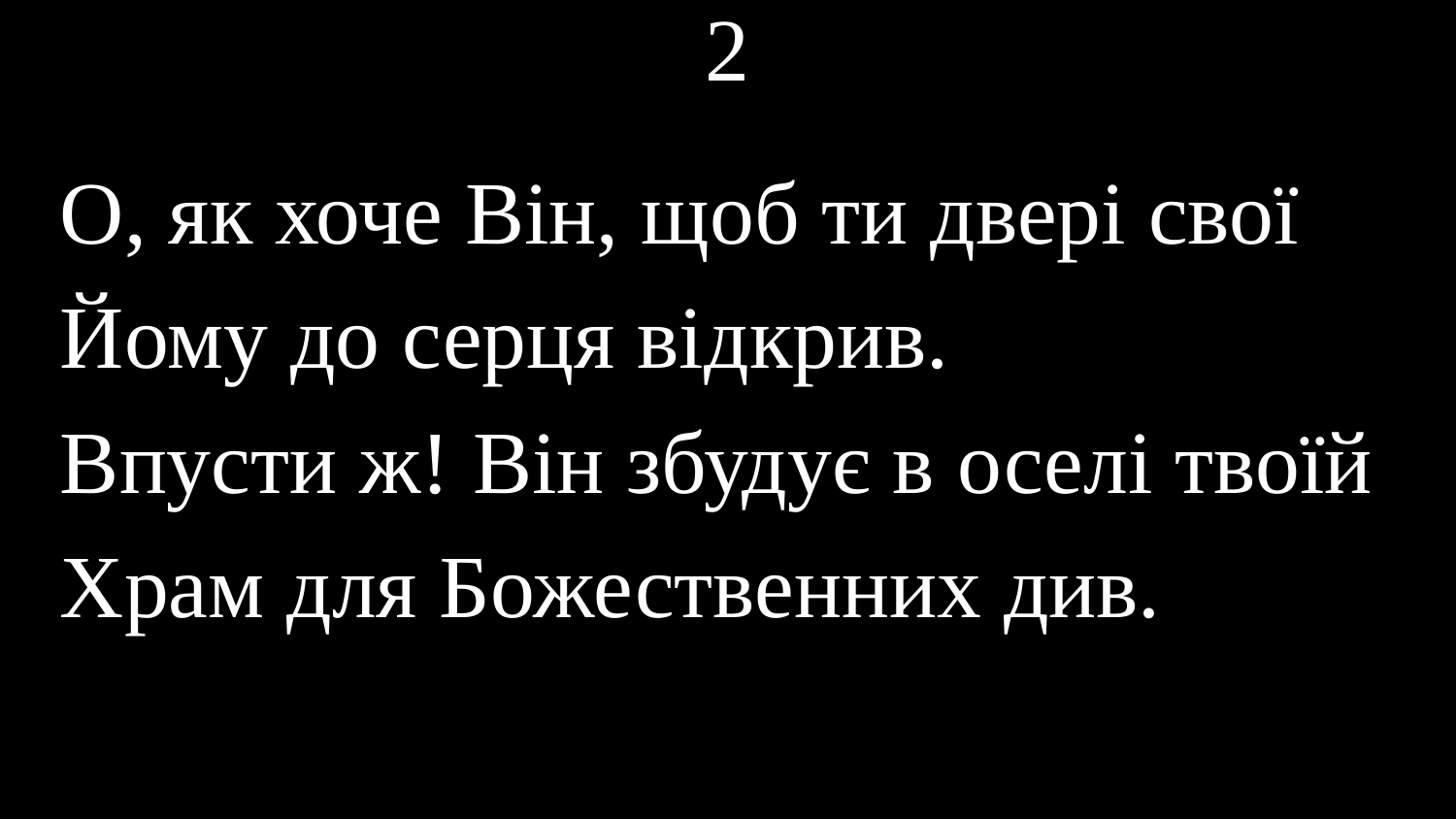

# 2
О, як хоче Він, щоб ти двері свої
Йому до серця відкрив.
Впусти ж! Він збудує в оселі твоїй
Храм для Божественних див.